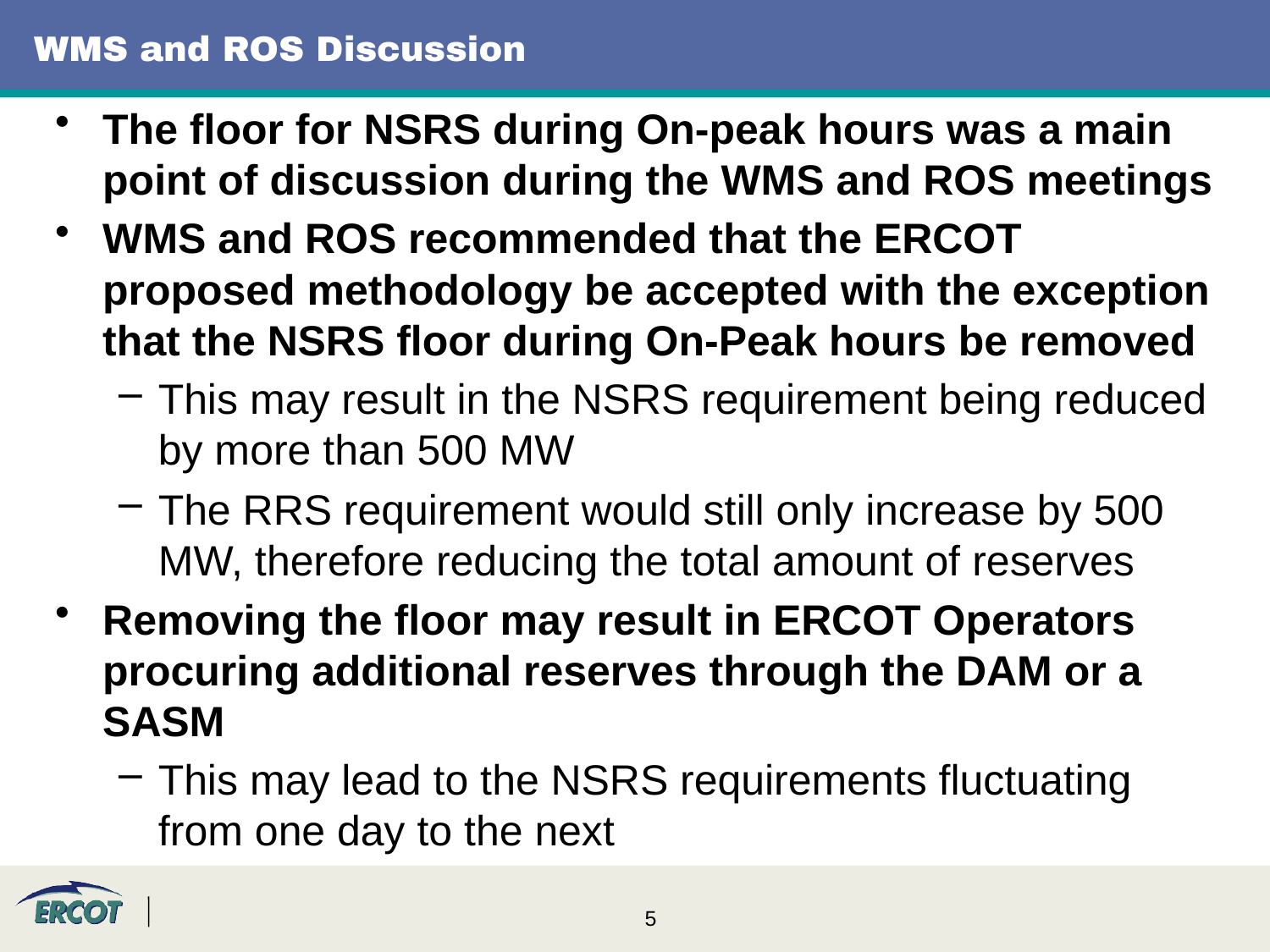

# WMS and ROS Discussion
The floor for NSRS during On-peak hours was a main point of discussion during the WMS and ROS meetings
WMS and ROS recommended that the ERCOT proposed methodology be accepted with the exception that the NSRS floor during On-Peak hours be removed
This may result in the NSRS requirement being reduced by more than 500 MW
The RRS requirement would still only increase by 500 MW, therefore reducing the total amount of reserves
Removing the floor may result in ERCOT Operators procuring additional reserves through the DAM or a SASM
This may lead to the NSRS requirements fluctuating from one day to the next